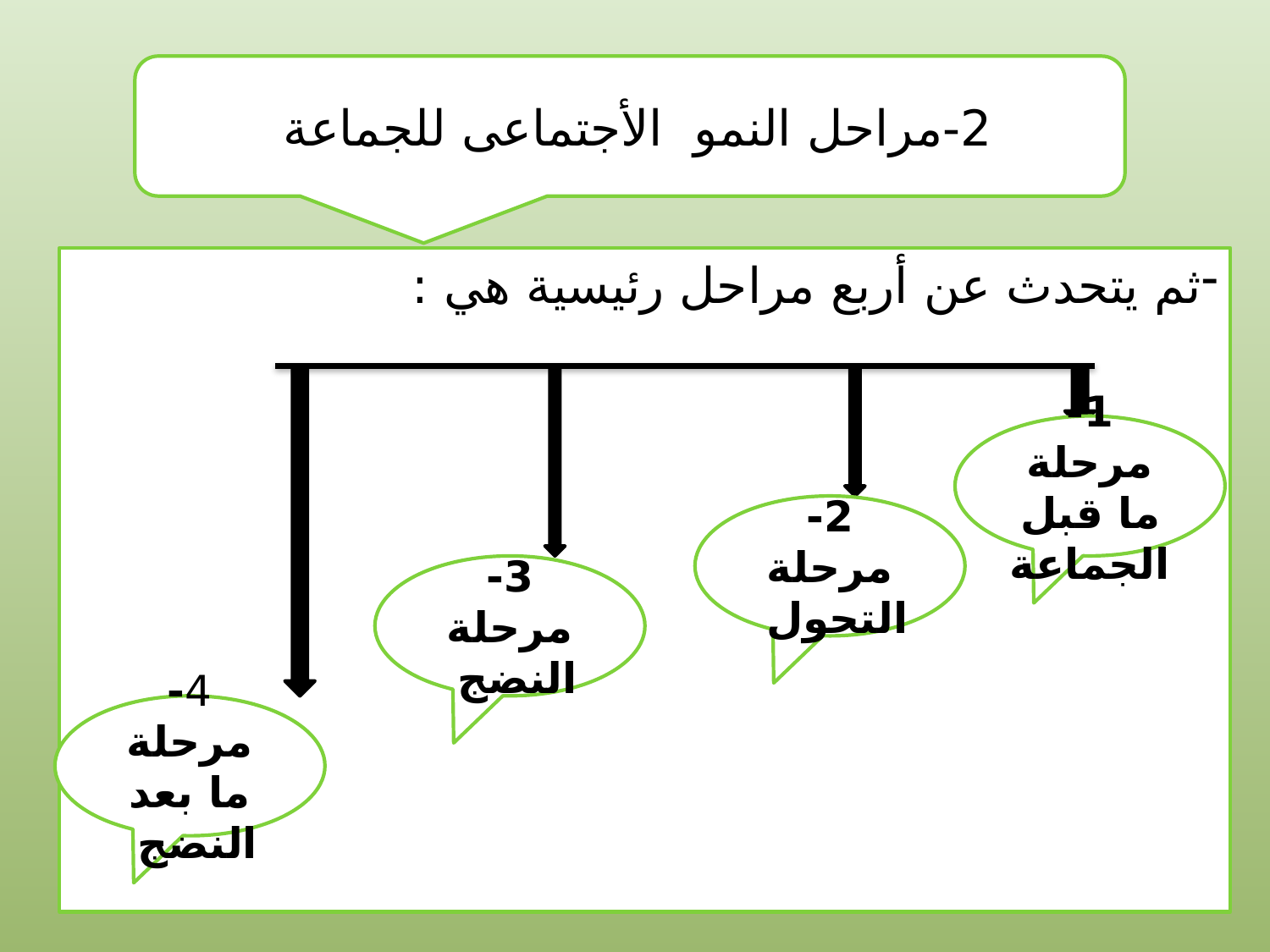

2-مراحل النمو  الأجتماعى للجماعة
ثم يتحدث عن أربع مراحل رئيسية هي :

1- مرحلة ما قبل الجماعة
2- مرحلة التحول
3- مرحلة النضج
4- مرحلة ما بعد النضج